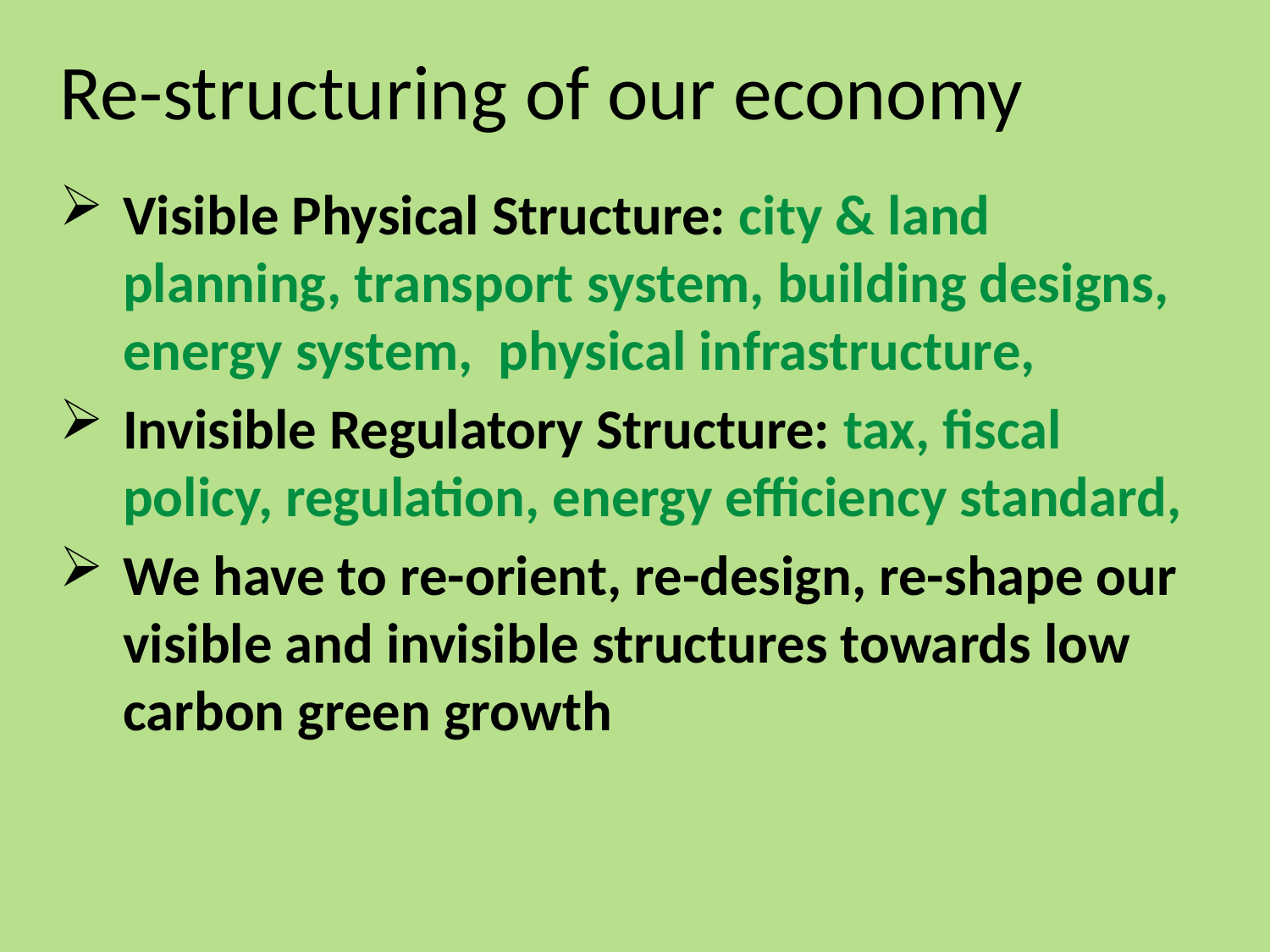

# Re-structuring of our economy
Visible Physical Structure: city & land planning, transport system, building designs, energy system,  physical infrastructure,
Invisible Regulatory Structure: tax, fiscal policy, regulation, energy efficiency standard,
We have to re-orient, re-design, re-shape our visible and invisible structures towards low carbon green growth